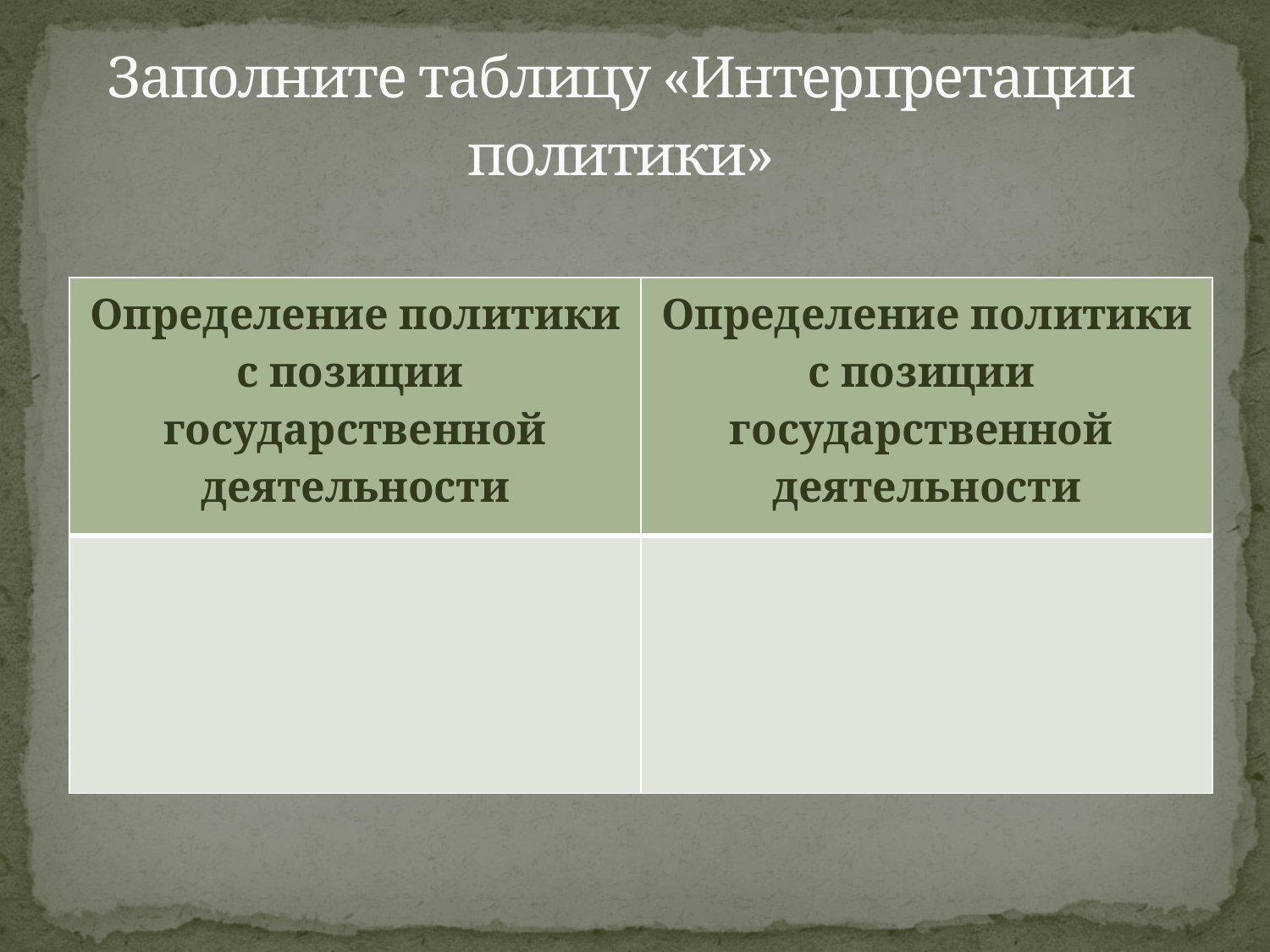

# Заполните таблицу «Интерпретации политики»
| Определение политики с позиции государственной деятельности | Определение политики с позиции государственной деятельности |
| --- | --- |
|  |  |